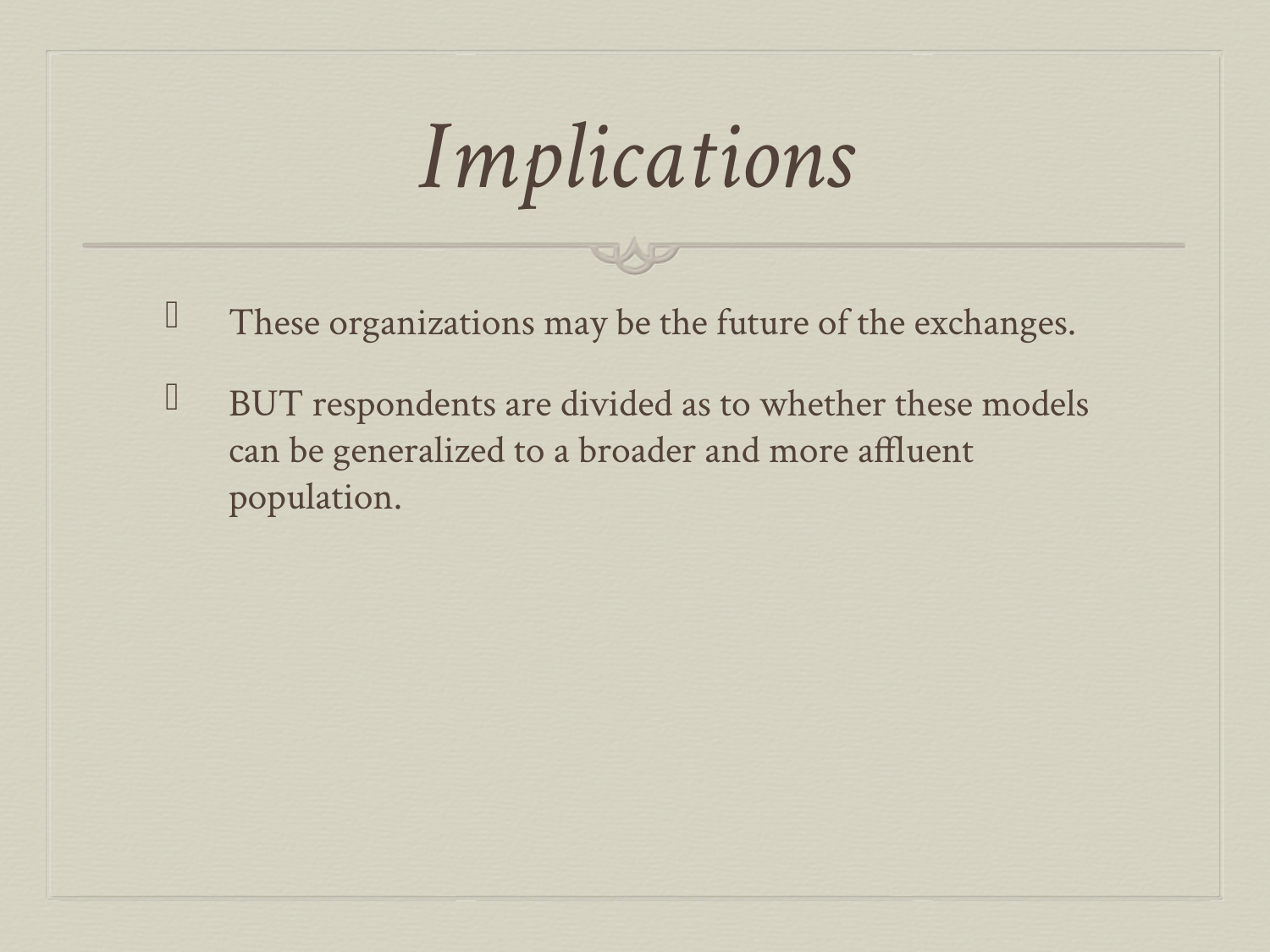

# Implications
These organizations may be the future of the exchanges.
BUT respondents are divided as to whether these models can be generalized to a broader and more affluent population.